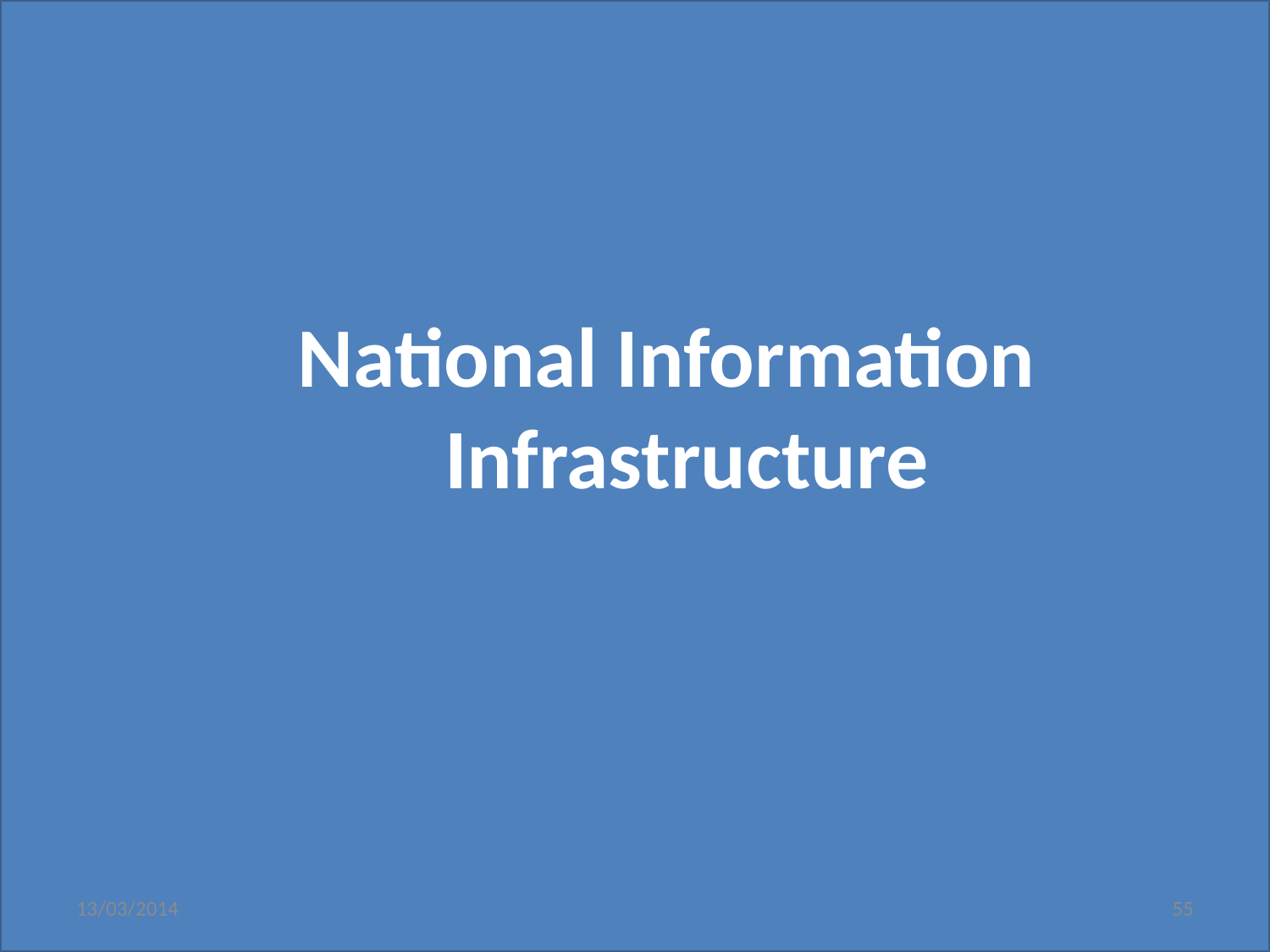

National Information Infrastructure

13/03/2014
DIT, GOI
55